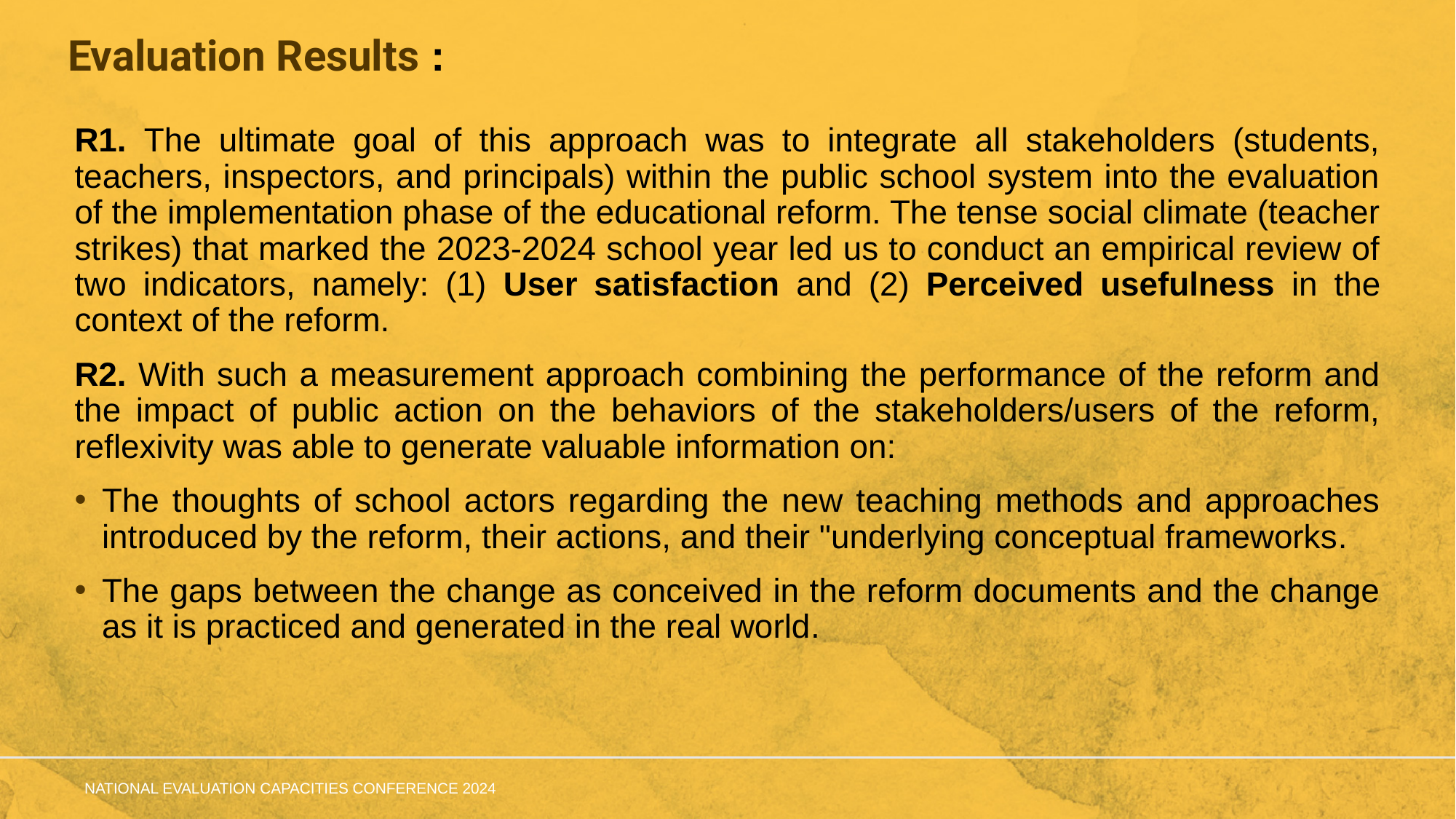

# Evaluation Results :
R1. The ultimate goal of this approach was to integrate all stakeholders (students, teachers, inspectors, and principals) within the public school system into the evaluation of the implementation phase of the educational reform. The tense social climate (teacher strikes) that marked the 2023-2024 school year led us to conduct an empirical review of two indicators, namely: (1) User satisfaction and (2) Perceived usefulness in the context of the reform.
R2. With such a measurement approach combining the performance of the reform and the impact of public action on the behaviors of the stakeholders/users of the reform, reflexivity was able to generate valuable information on:
The thoughts of school actors regarding the new teaching methods and approaches introduced by the reform, their actions, and their "underlying conceptual frameworks.
The gaps between the change as conceived in the reform documents and the change as it is practiced and generated in the real world.